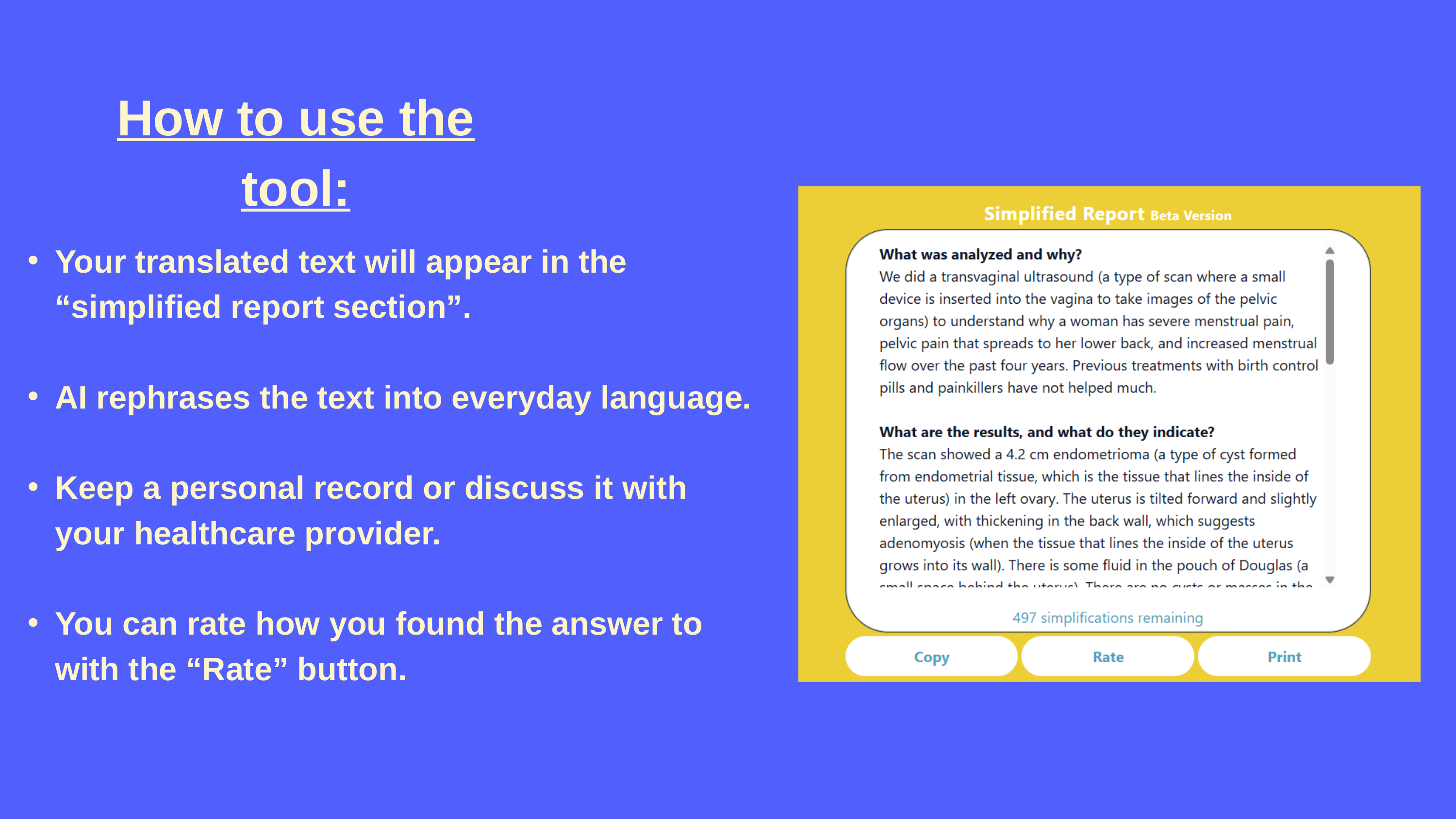

How to use the tool:

Your translated text will appear in the “simplified report section”.

AI rephrases the text into everyday language.

Keep a personal record or discuss it with your healthcare provider.

You can rate how you found the answer to with the “Rate” button.